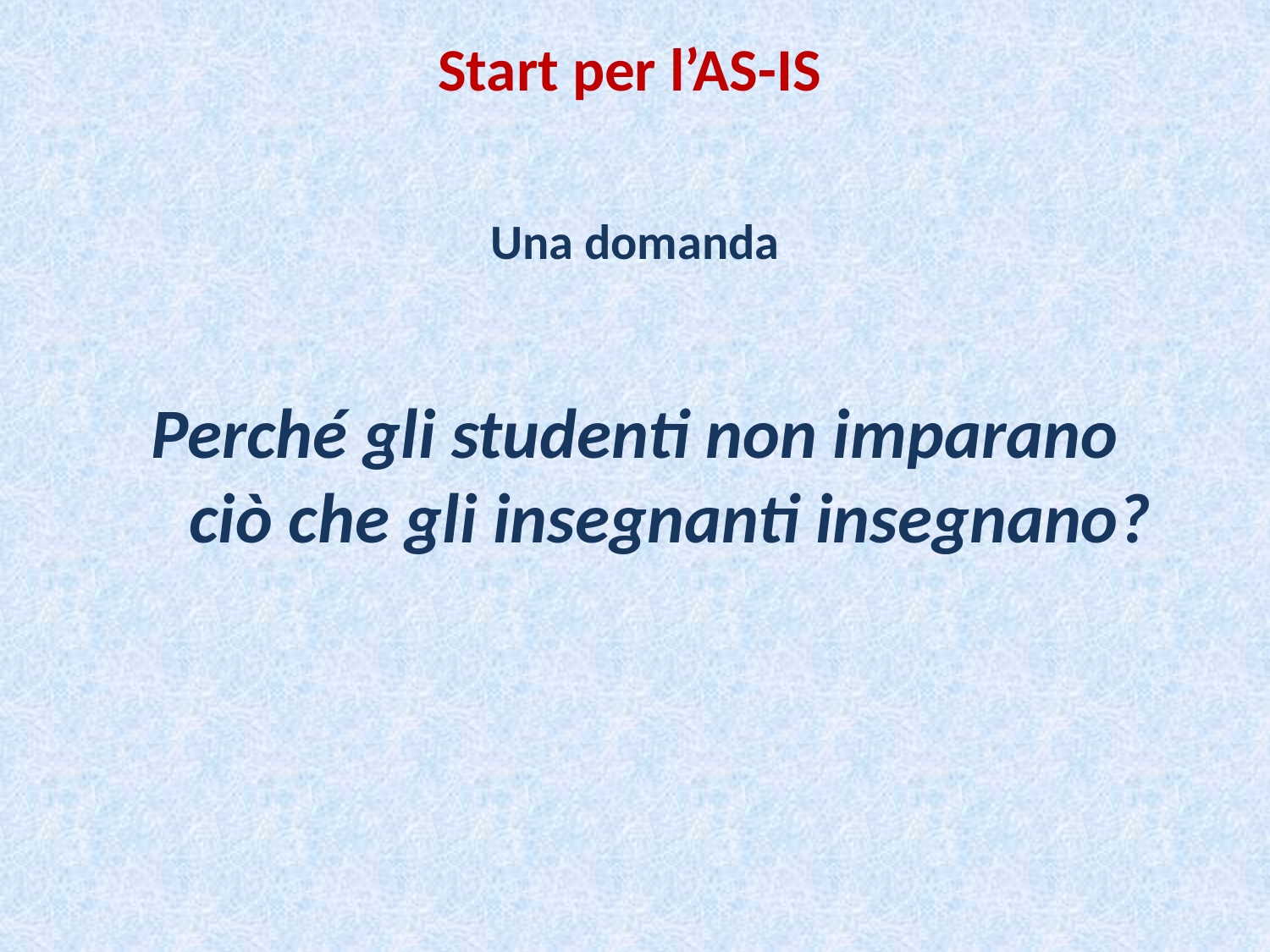

# Start per l’AS-IS
Una domanda

Perché gli studenti non imparano ciò che gli insegnanti insegnano?